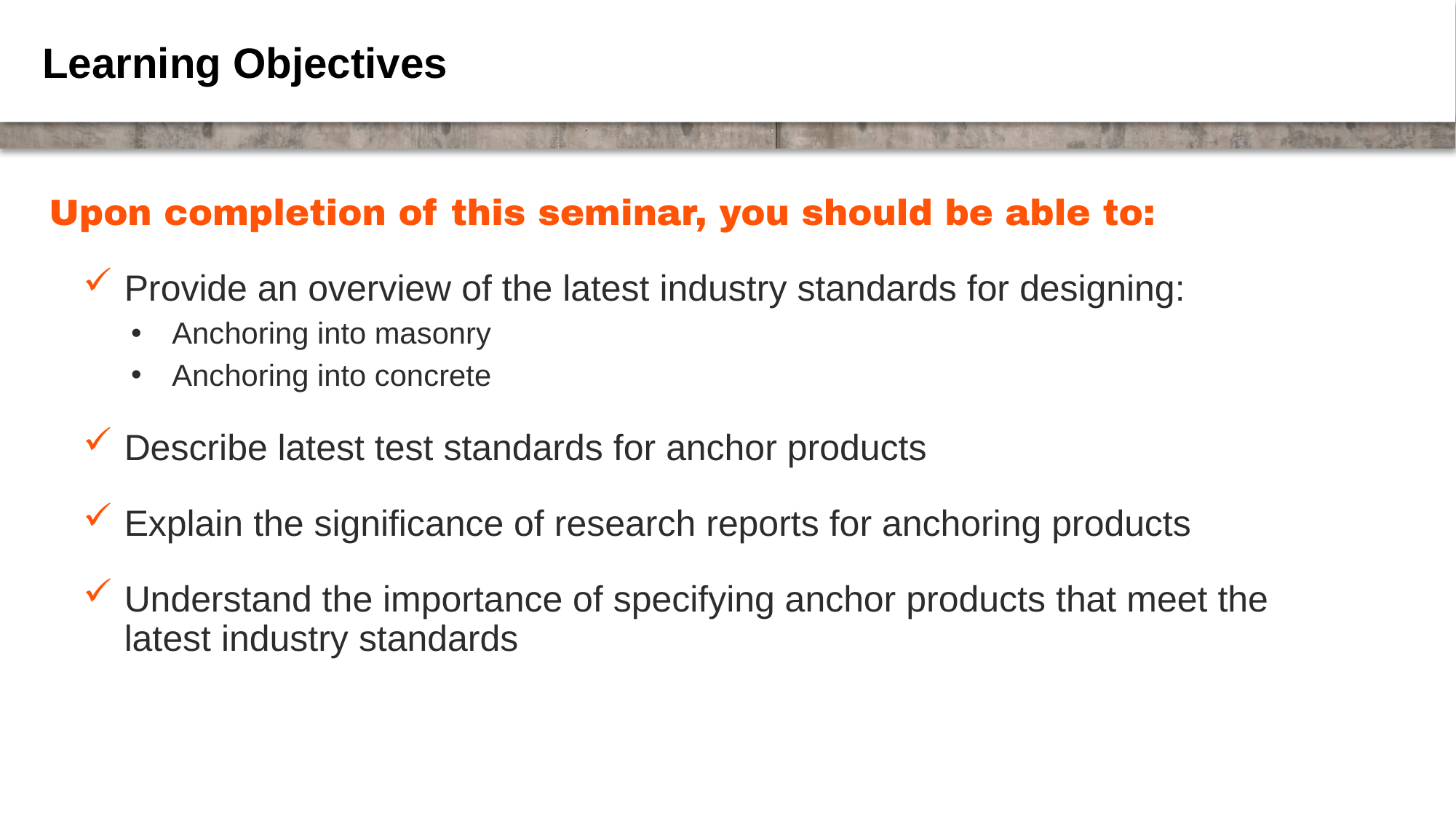

# Learning Objectives
Upon completion of this seminar, you should be able to:
Provide an overview of the latest industry standards for designing:
Anchoring into masonry
Anchoring into concrete
Describe latest test standards for anchor products
Explain the significance of research reports for anchoring products
Understand the importance of specifying anchor products that meet the latest industry standards